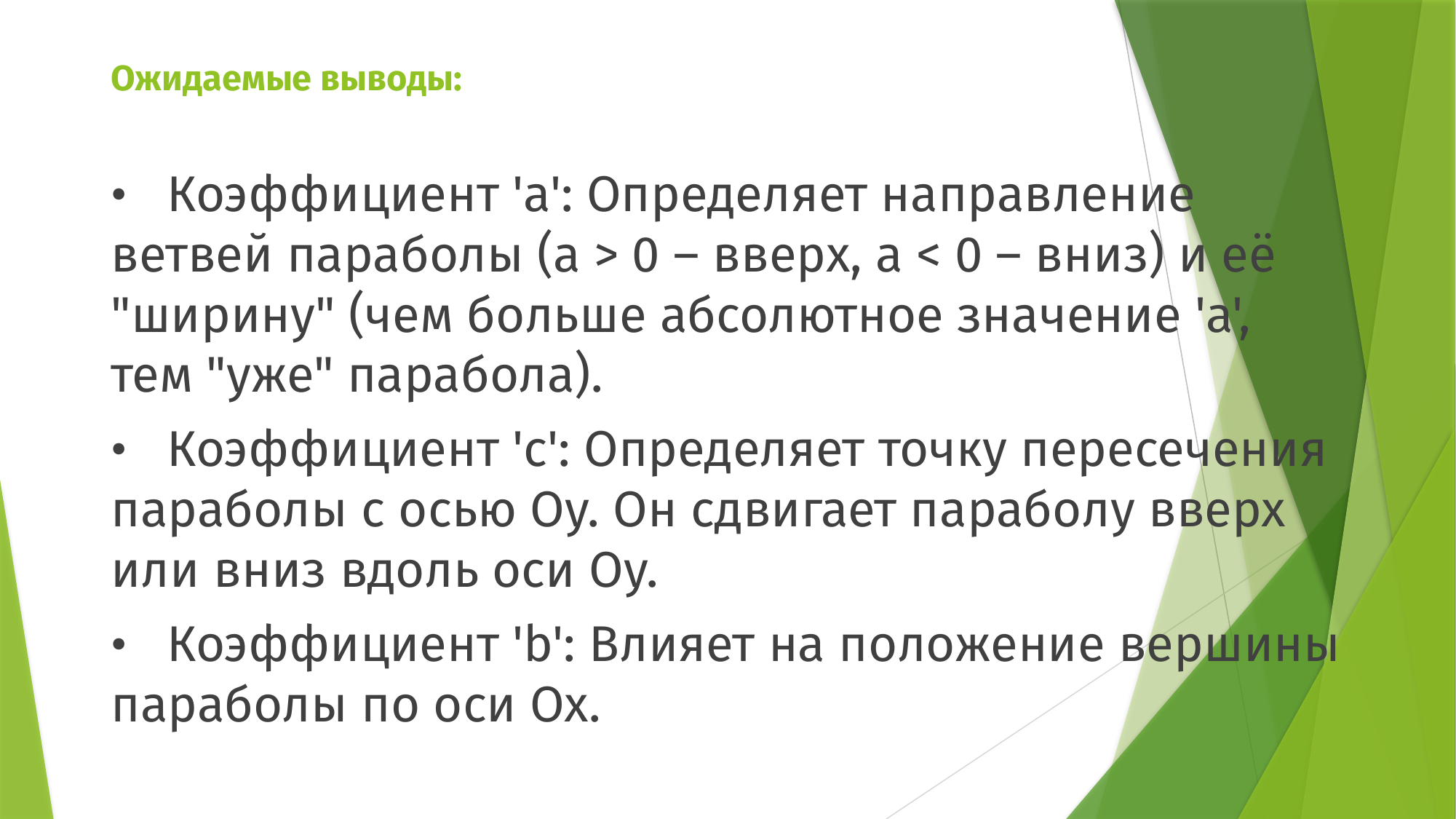

# Ожидаемые выводы:

•   Коэффициент 'a': Определяет направление ветвей параболы (a > 0 – вверх, a < 0 – вниз) и её "ширину" (чем больше абсолютное значение 'a', тем "уже" парабола).
•   Коэффициент 'c': Определяет точку пересечения параболы с осью Oy. Он сдвигает параболу вверх или вниз вдоль оси Oy.
•   Коэффициент 'b': Влияет на положение вершины параболы по оси Ox.